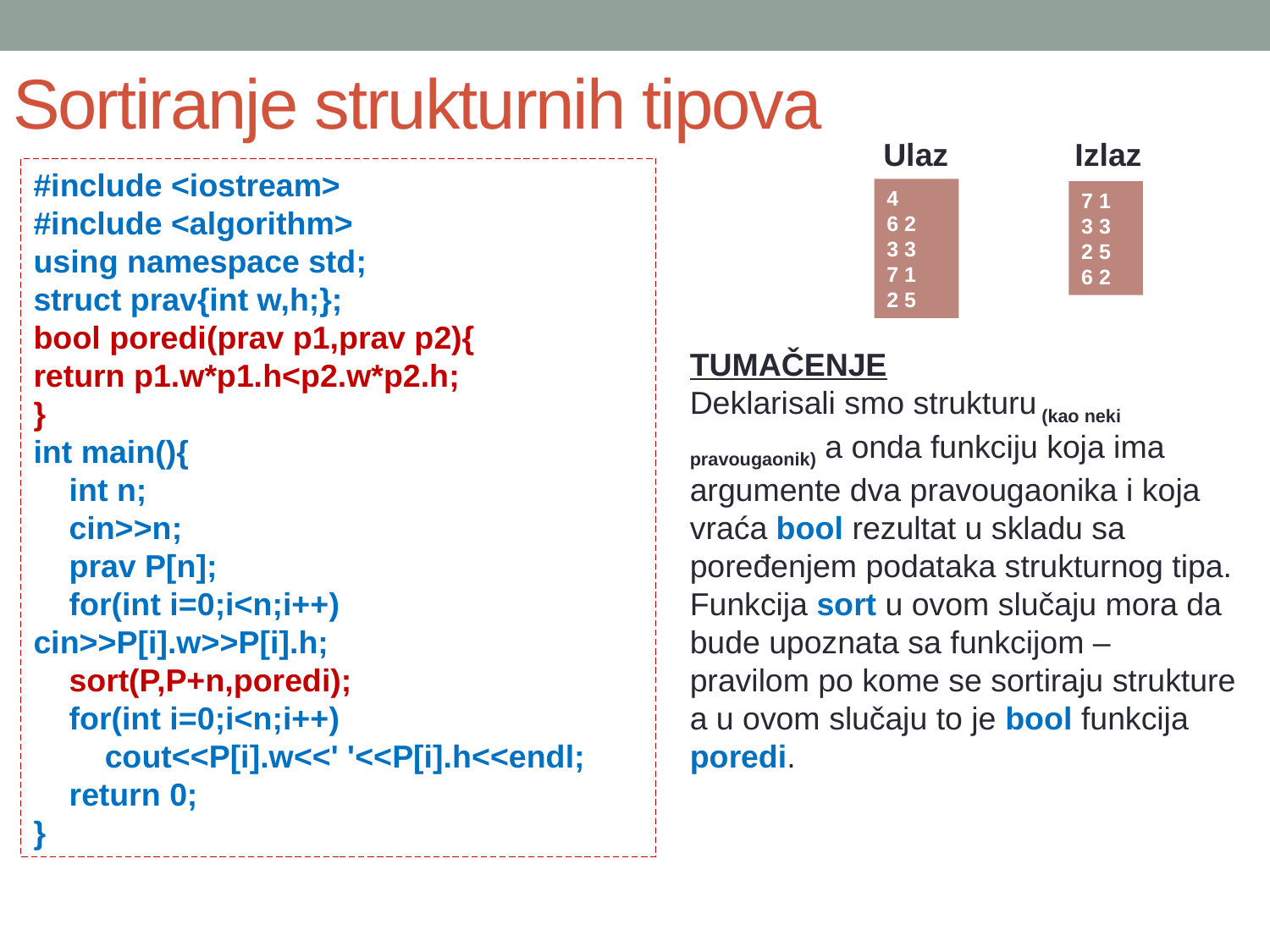

# Sortiranje strukturnih tipova
Ulaz
Izlaz
#include <iostream>
#include <algorithm>
using namespace std;
struct prav{int w,h;};
bool poredi(prav p1,prav p2){
return p1.w*p1.h<p2.w*p2.h;
}
int main(){
    int n;
    cin>>n;
    prav P[n];
    for(int i=0;i<n;i++) cin>>P[i].w>>P[i].h;
    sort(P,P+n,poredi);
    for(int i=0;i<n;i++)
        cout<<P[i].w<<' '<<P[i].h<<endl;
    return 0;
}
4
6 2
3 3
7 1
2 5
7 1
3 3
2 5
6 2
TUMAČENJE
Deklarisali smo strukturu (kao neki pravougaonik) a onda funkciju koja ima argumente dva pravougaonika i koja vraća bool rezultat u skladu sa poređenjem podataka strukturnog tipa.
Funkcija sort u ovom slučaju mora da bude upoznata sa funkcijom – pravilom po kome se sortiraju strukture a u ovom slučaju to je bool funkcija poredi.